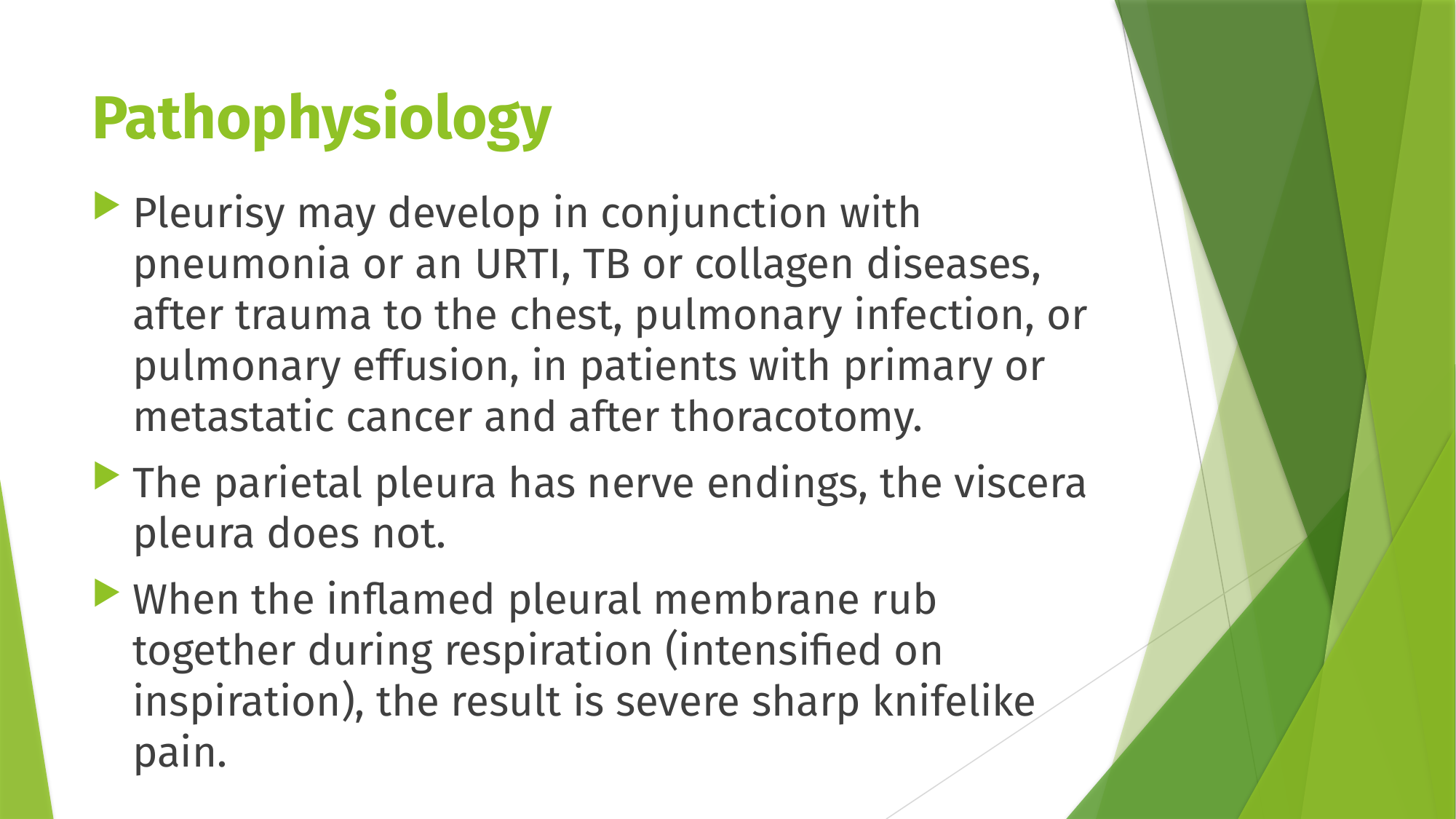

# Pathophysiology
Pleurisy may develop in conjunction with pneumonia or an URTI, TB or collagen diseases, after trauma to the chest, pulmonary infection, or pulmonary effusion, in patients with primary or metastatic cancer and after thoracotomy.
The parietal pleura has nerve endings, the viscera pleura does not.
When the inflamed pleural membrane rub together during respiration (intensified on inspiration), the result is severe sharp knifelike pain.